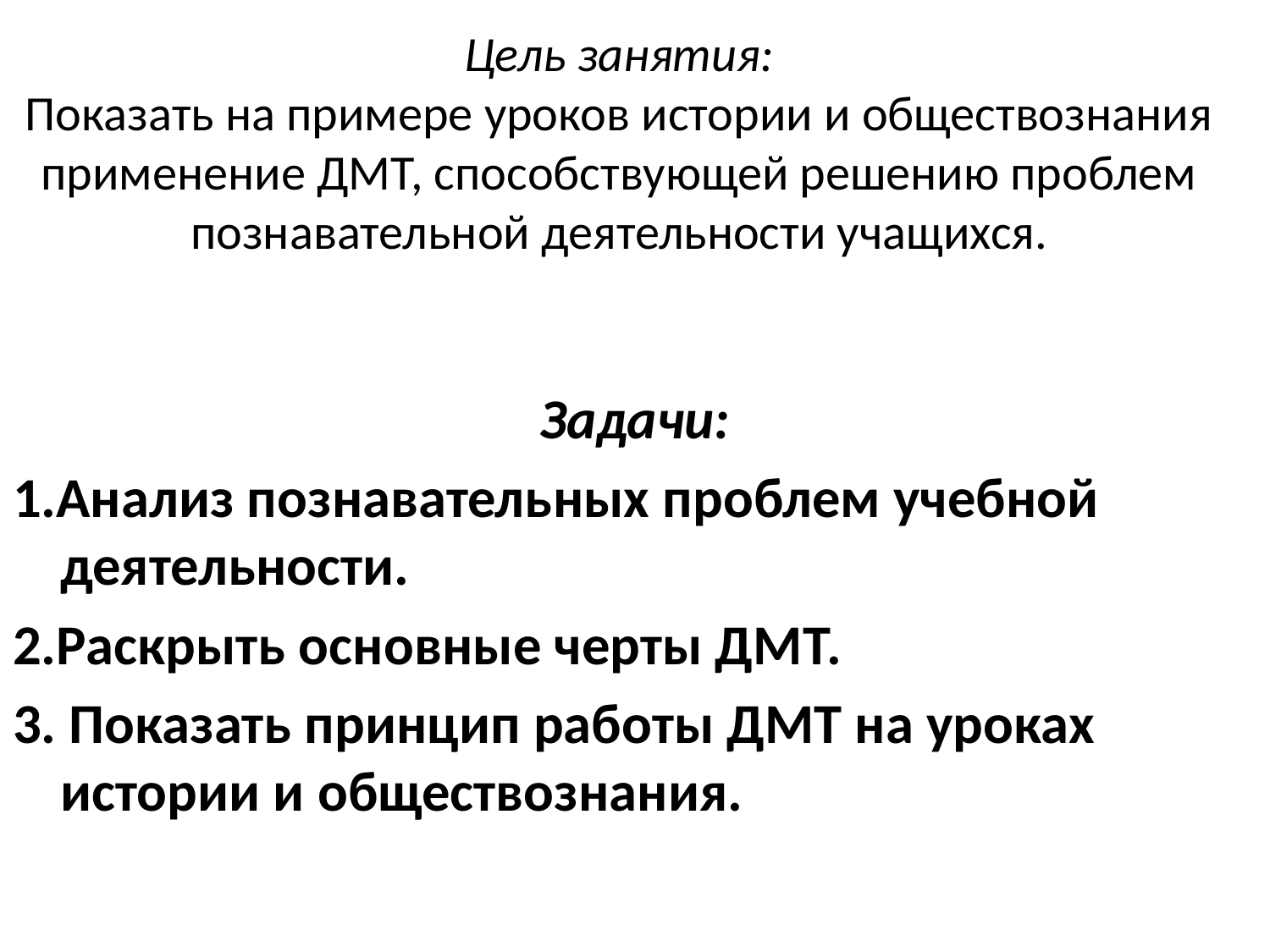

# Цель занятия: Показать на примере уроков истории и обществознания применение ДМТ, способствующей решению проблем познавательной деятельности учащихся.
Задачи:
1.Анализ познавательных проблем учебной деятельности.
2.Раскрыть основные черты ДМТ.
3. Показать принцип работы ДМТ на уроках истории и обществознания.